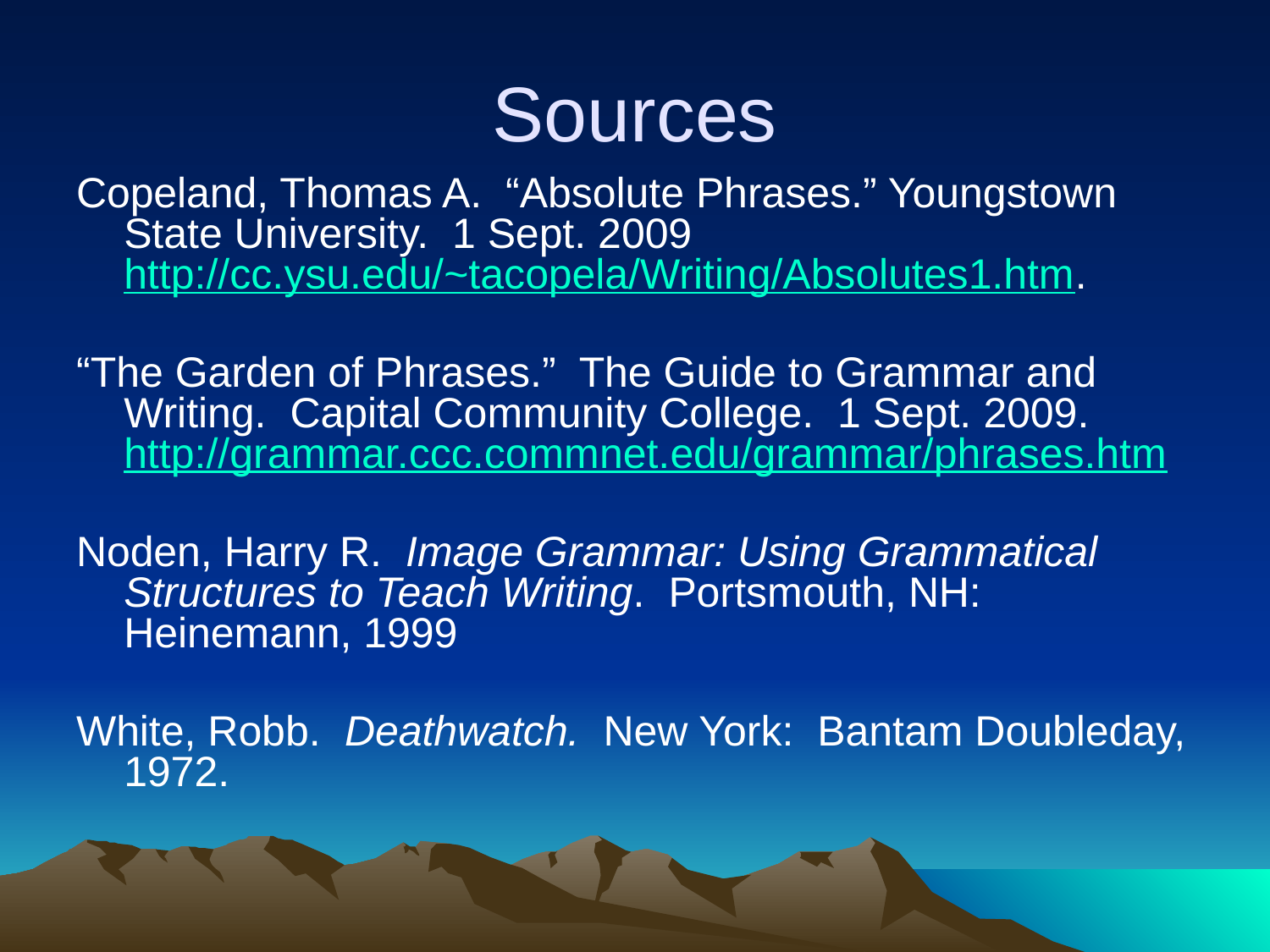

# Sources
Copeland, Thomas A.  “Absolute Phrases.” Youngstown State University.  1 Sept. 2009 http://cc.ysu.edu/~tacopela/Writing/Absolutes1.htm.

“The Garden of Phrases.”  The Guide to Grammar and Writing.  Capital Community College.  1 Sept. 2009.  http://grammar.ccc.commnet.edu/grammar/phrases.htm

Noden, Harry R.  Image Grammar: Using Grammatical Structures to Teach Writing.  Portsmouth, NH:  Heinemann, 1999

White, Robb.  Deathwatch.  New York:  Bantam Doubleday, 1972.